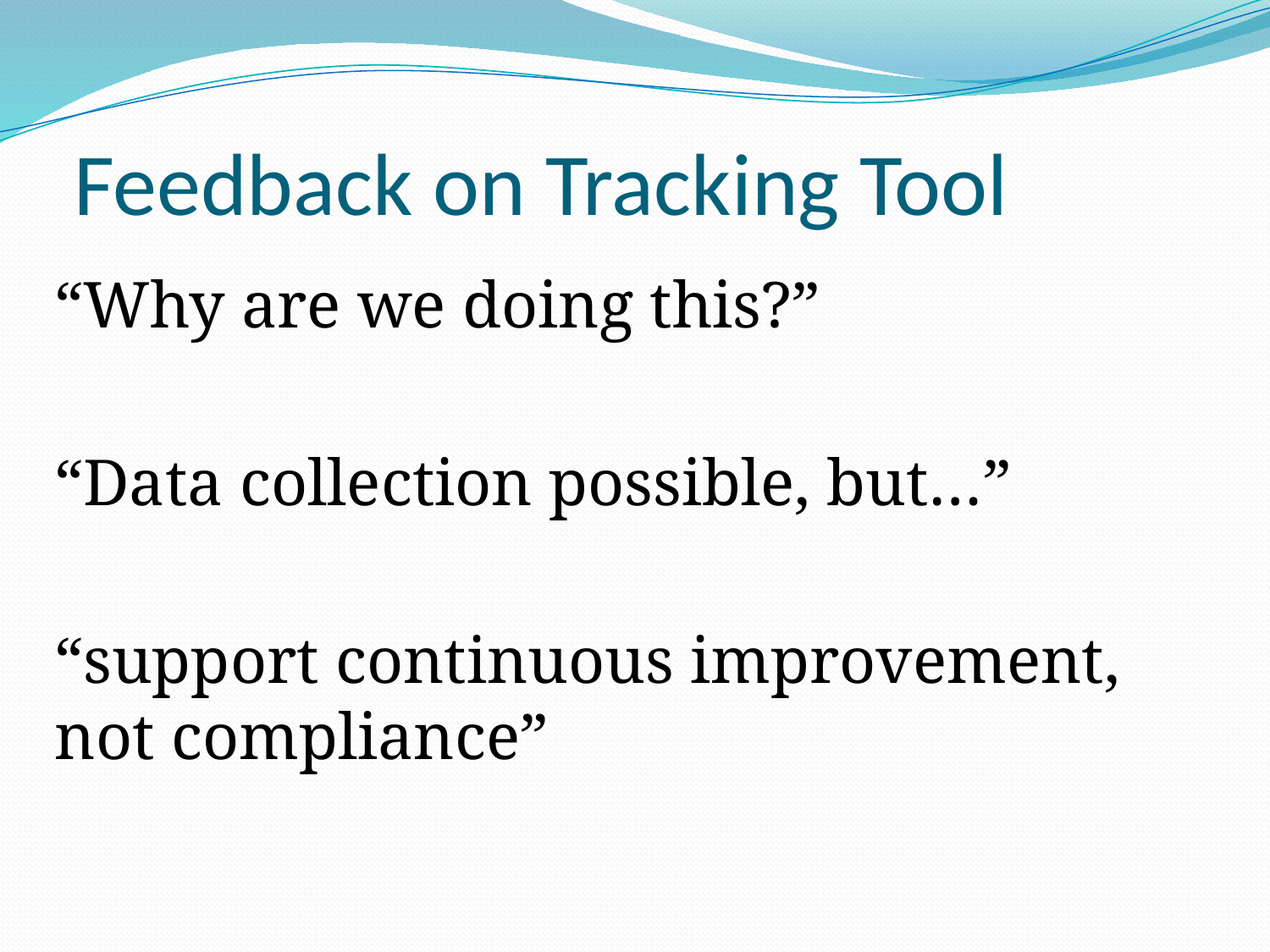

# Feedback on Tracking Tool
“Why are we doing this?”

“Data collection possible, but…”

“support continuous improvement, not compliance”